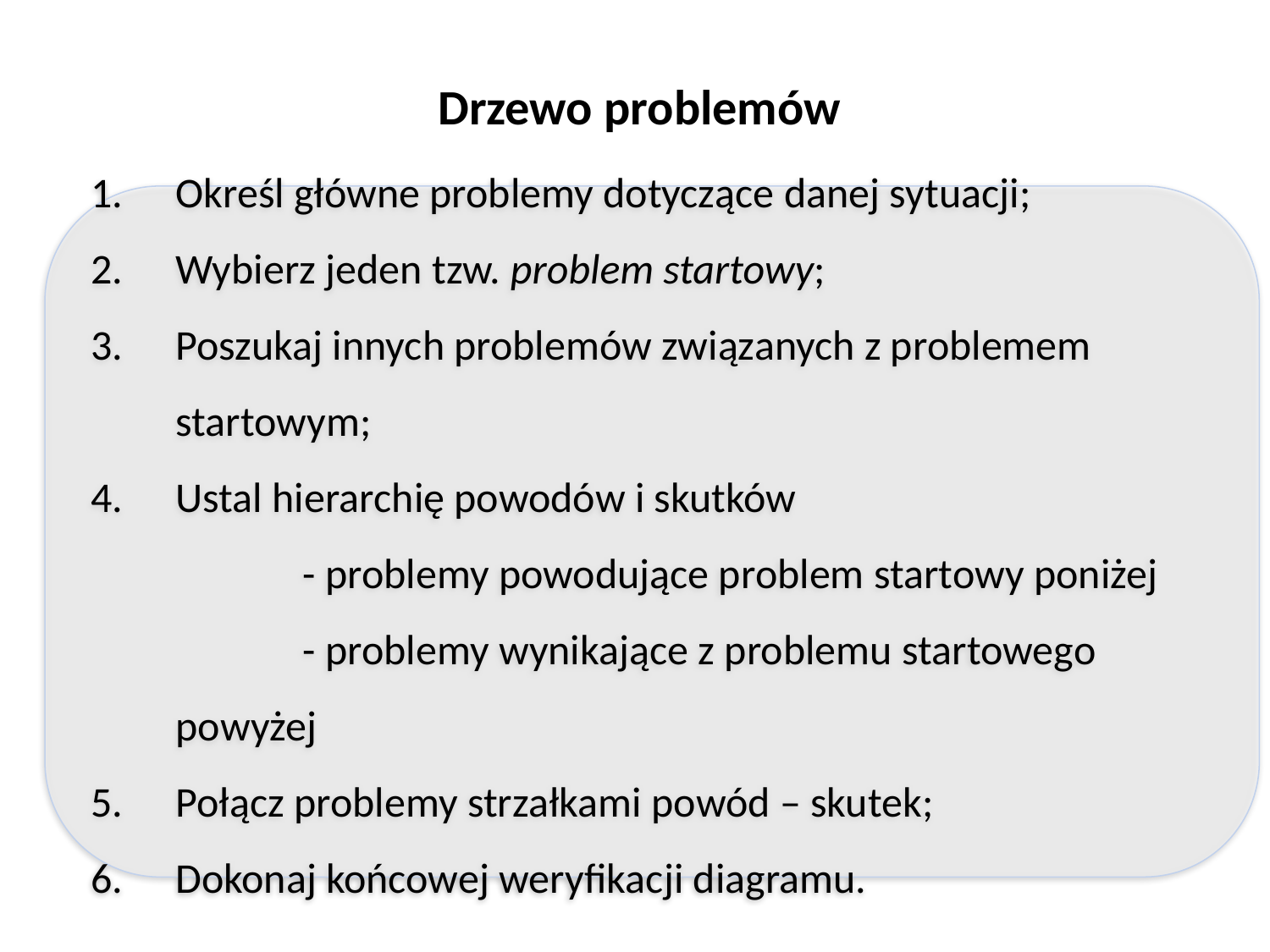

Drzewo problemów

Określ główne problemy dotyczące danej sytuacji;
Wybierz jeden tzw. problem startowy;
Poszukaj innych problemów związanych z problemem startowym;
Ustal hierarchię powodów i skutków
  		- problemy powodujące problem startowy poniżej
  		- problemy wynikające z problemu startowego powyżej
5. 	Połącz problemy strzałkami powód – skutek;
6. 	Dokonaj końcowej weryfikacji diagramu.